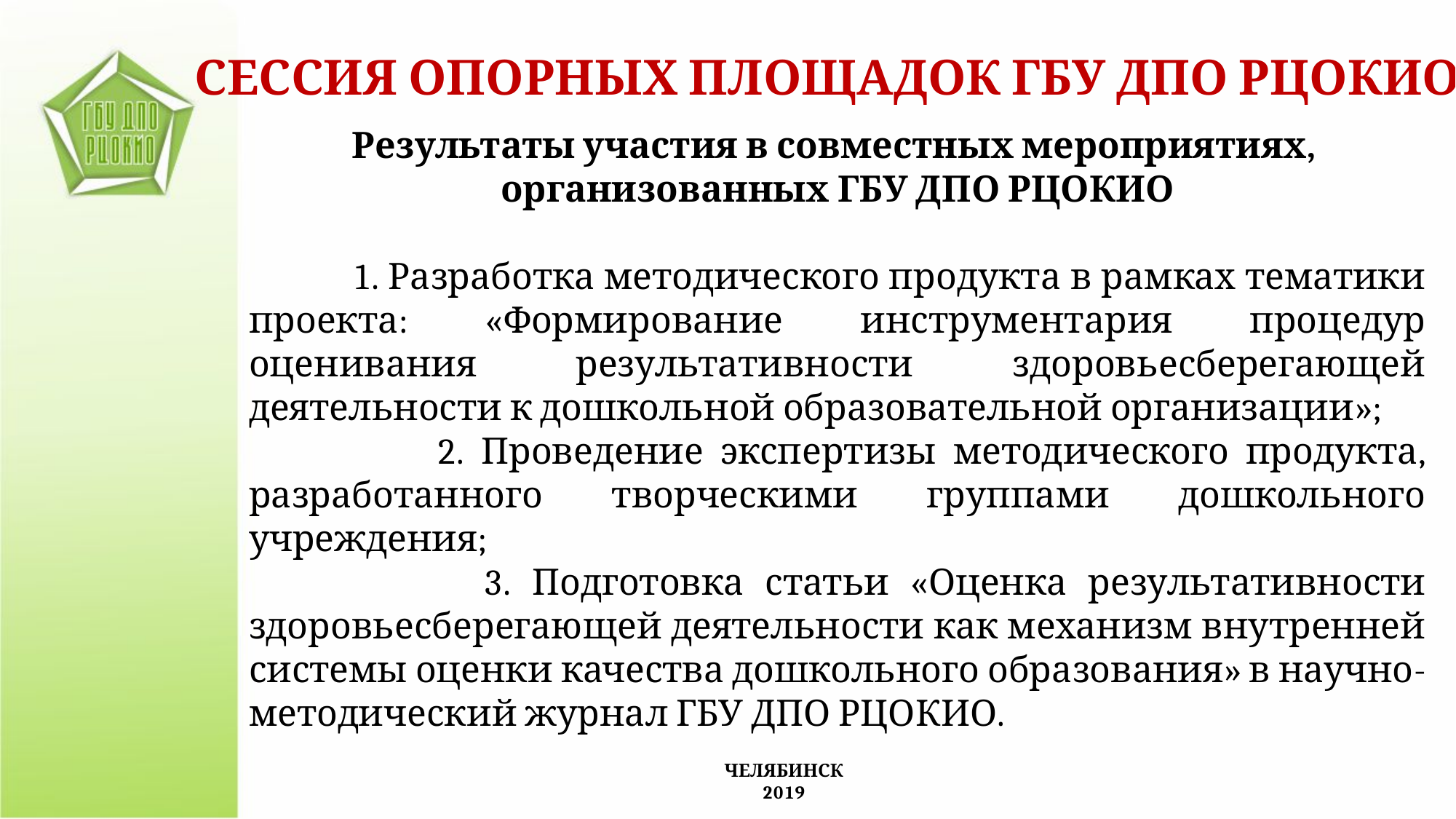

СЕССИЯ ОПОРНЫХ ПЛОЩАДОК ГБУ ДПО РЦОКИО
Результаты участия в совместных мероприятиях,
организованных ГБУ ДПО РЦОКИО

           1. Разработка методического продукта в рамках тематики проекта: «Формирование инструментария процедур оценивания результативности здоровьесберегающей деятельности к дошкольной образовательной организации»;
           2. Проведение экспертизы методического продукта, разработанного творческими группами дошкольного учреждения;
           3. Подготовка статьи «Оценка результативности здоровьесберегающей деятельности как механизм внутренней системы оценки качества дошкольного образования» в научно-методический журнал ГБУ ДПО РЦОКИО.

ЧЕЛЯБИНСК
2019